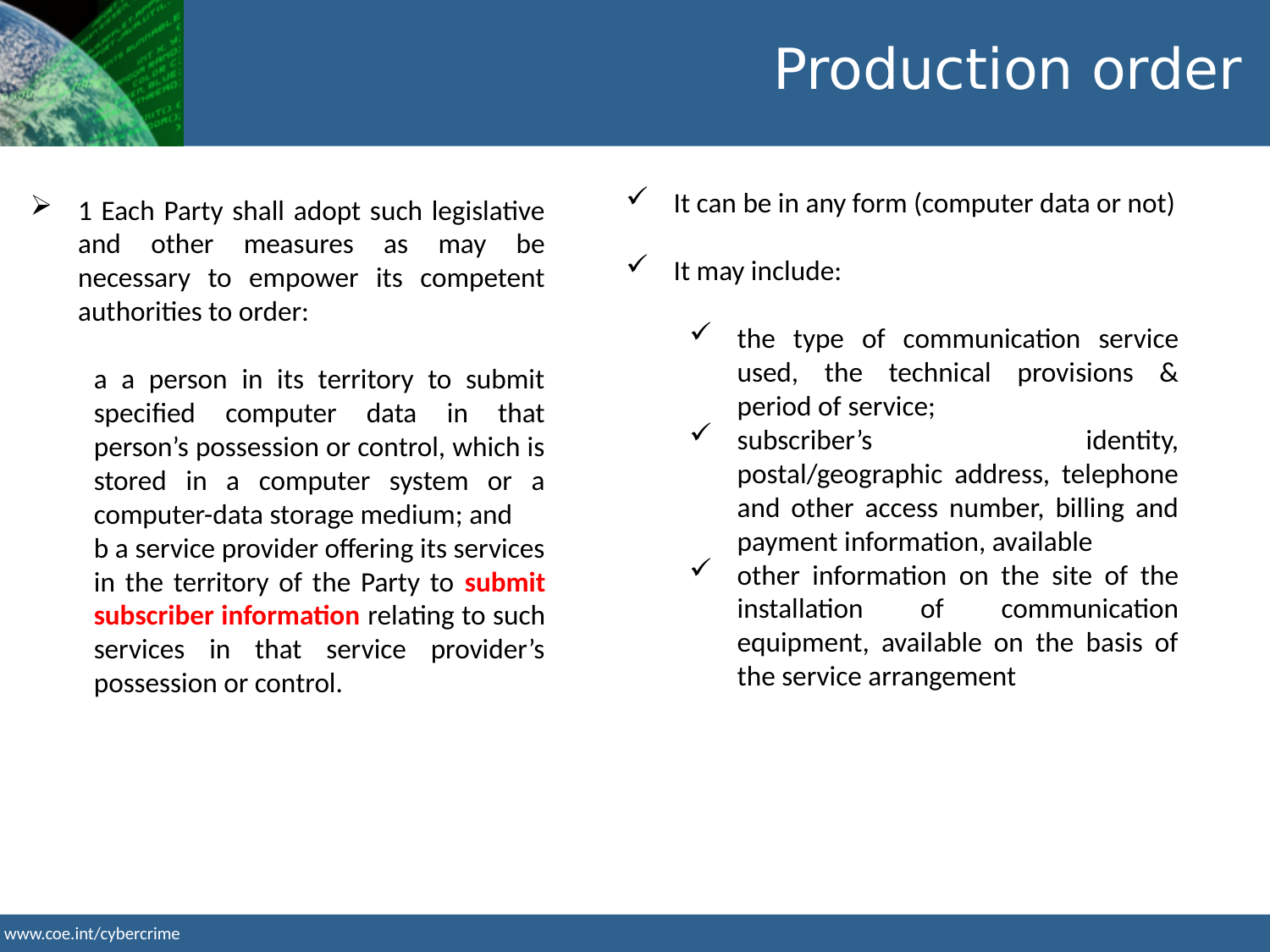

Production order
It can be in any form (computer data or not)

It may include:

the type of communication service used, the technical provisions & period of service;
subscriber’s identity, postal/geographic address, telephone and other access number, billing and payment information, available
other information on the site of the installation of communication equipment, available on the basis of the service arrangement
1 Each Party shall adopt such legislative and other measures as may be necessary to empower its competent authorities to order:

a a person in its territory to submit specified computer data in that person’s possession or control, which is stored in a computer system or a computer-data storage medium; and
b a service provider offering its services in the territory of the Party to submit subscriber information relating to such services in that service provider’s possession or control.